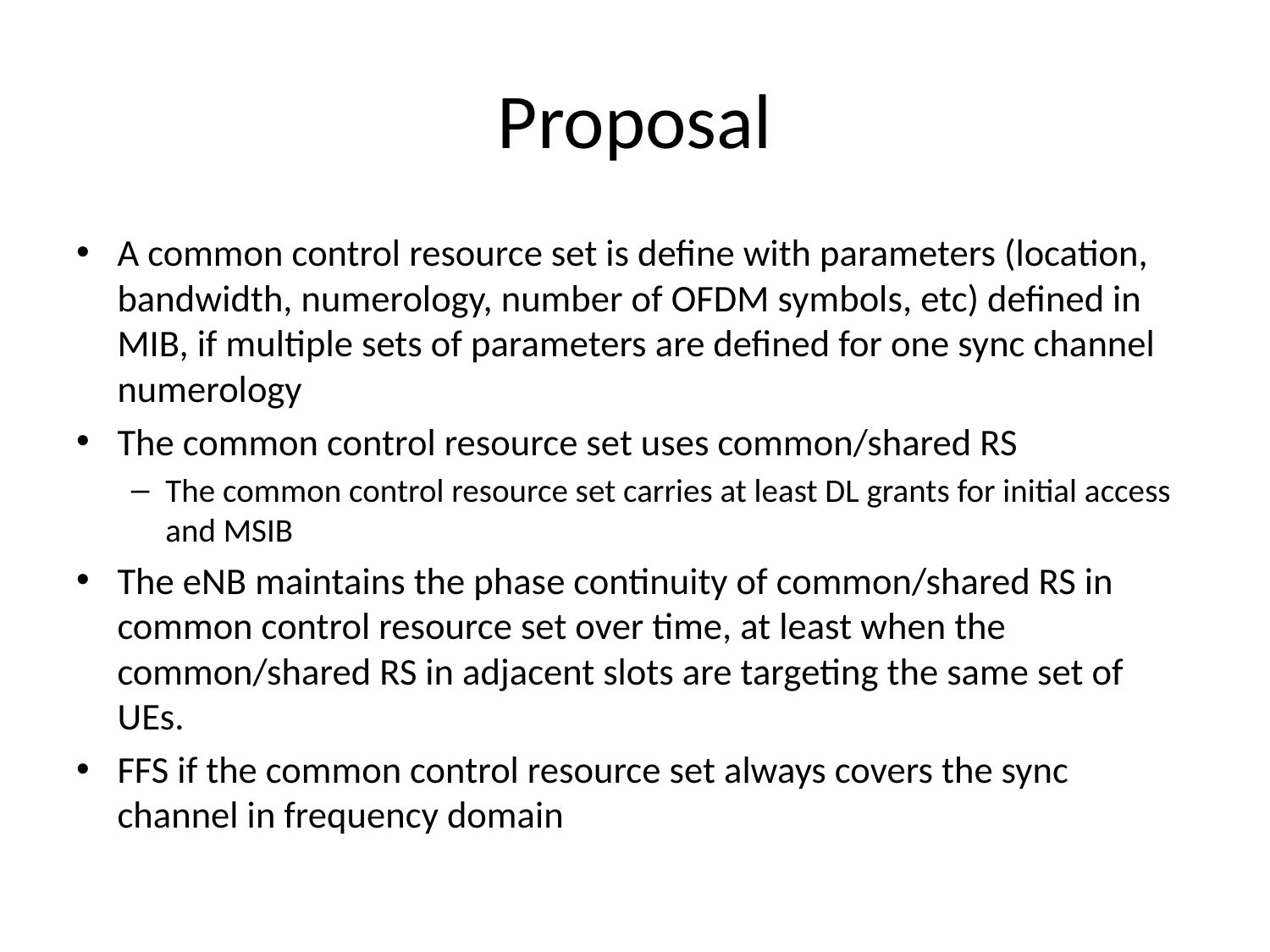

# Proposal
A common control resource set is define with parameters (location, bandwidth, numerology, number of OFDM symbols, etc) defined in MIB, if multiple sets of parameters are defined for one sync channel numerology
The common control resource set uses common/shared RS
The common control resource set carries at least DL grants for initial access and MSIB
The eNB maintains the phase continuity of common/shared RS in common control resource set over time, at least when the common/shared RS in adjacent slots are targeting the same set of UEs.
FFS if the common control resource set always covers the sync channel in frequency domain